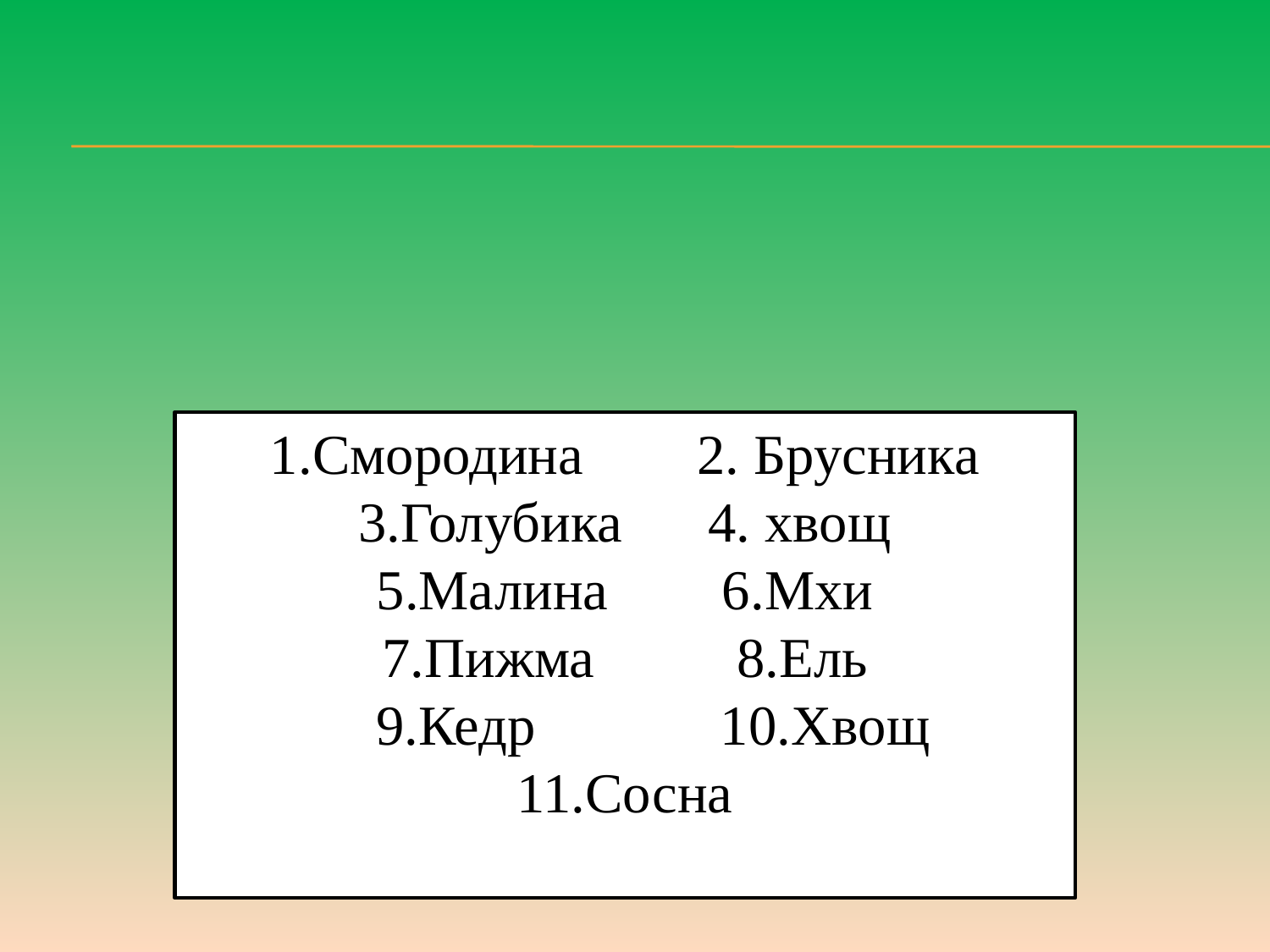

1.Смородина        2. Брусника
3.Голубика      4. хвощ
5.Малина        6.Мхи
7.Пижма          8.Ель
    9.Кедр             10.Хвощ
11.Сосна